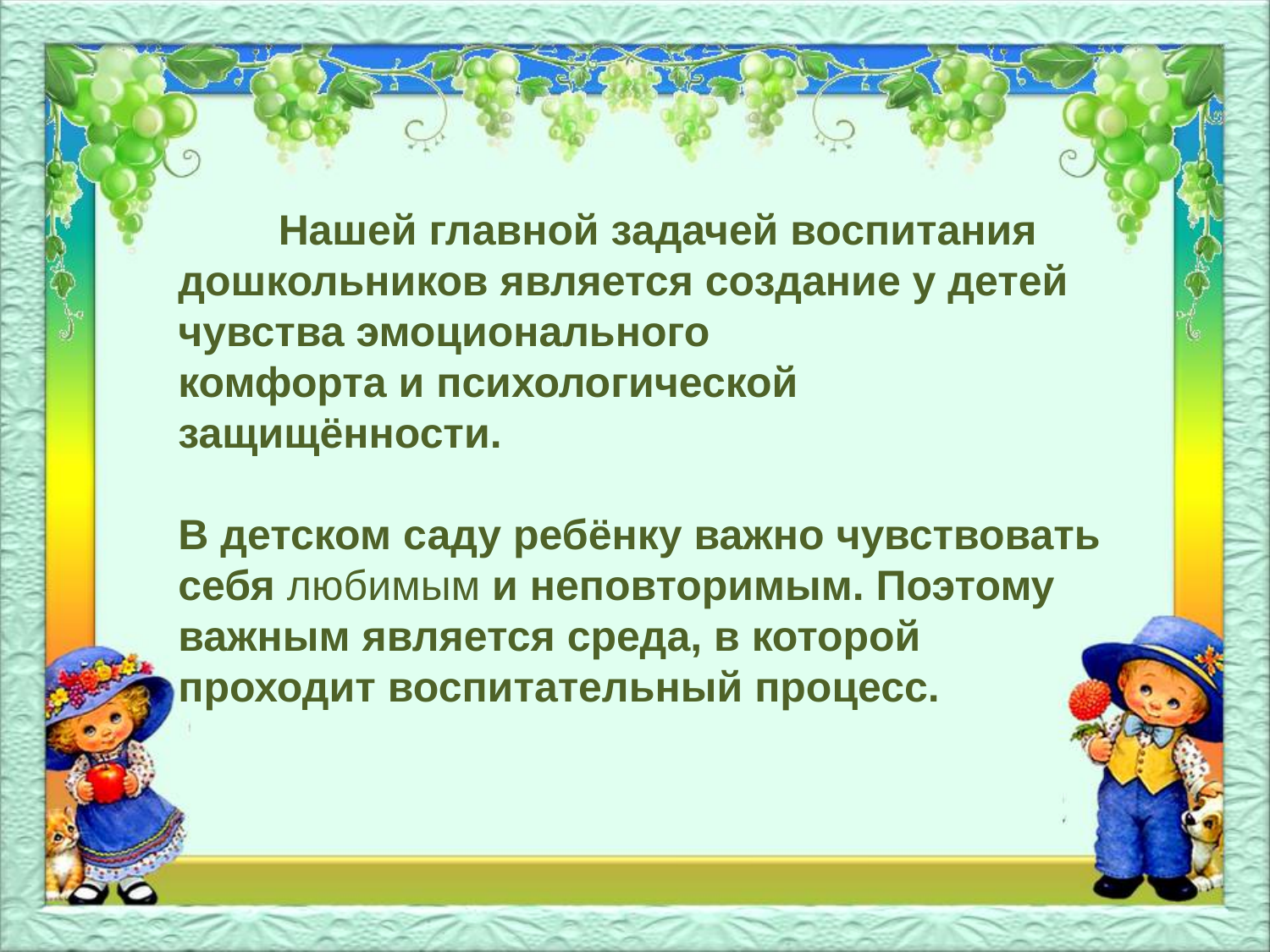

Нашей главной задачей воспитания дошкольников является создание у детей чувства эмоционального
комфорта и психологической защищённости.

В детском саду ребёнку важно чувствовать себя любимым и неповторимым. Поэтому важным является среда, в которой проходит воспитательный процесс.